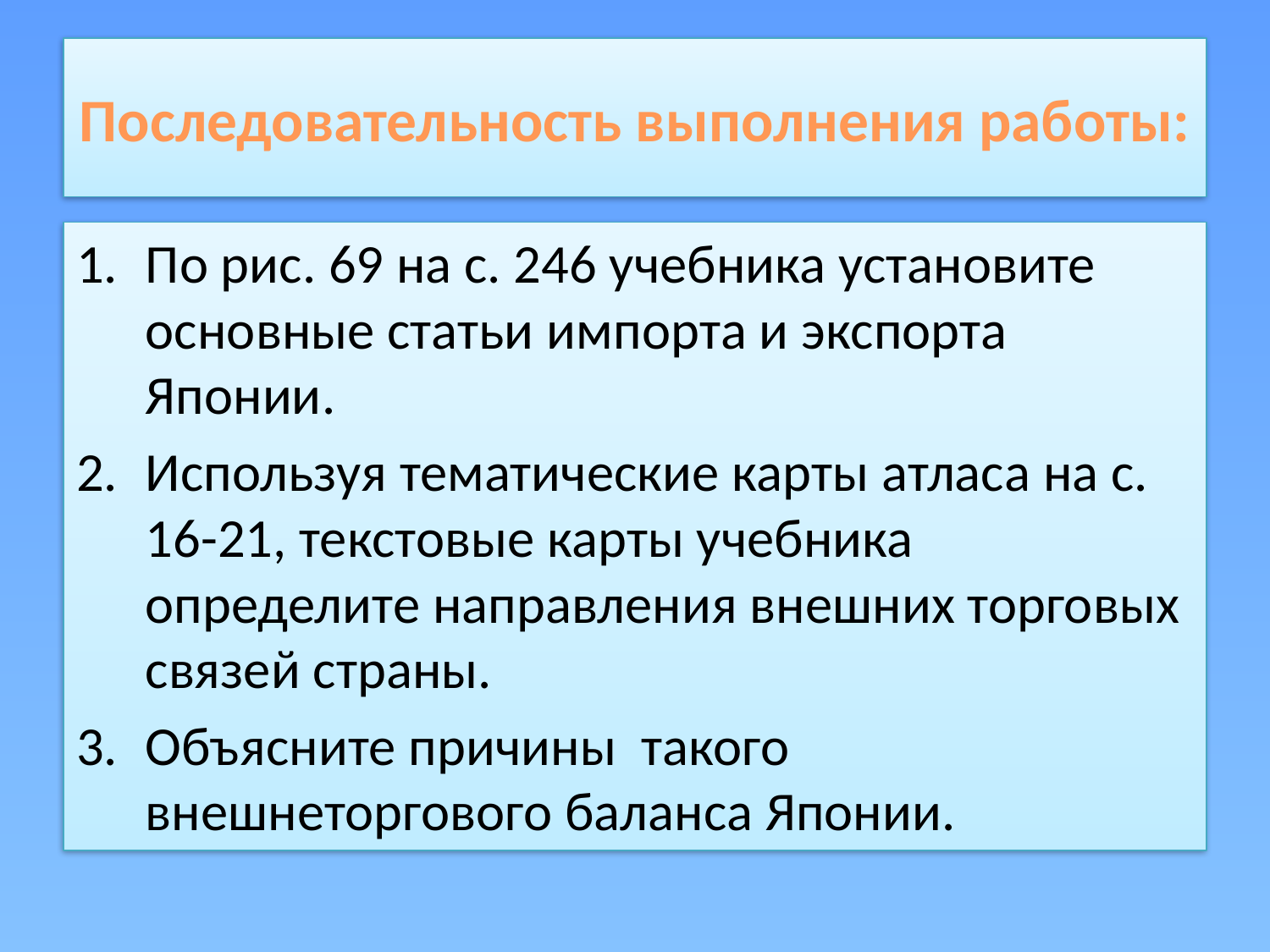

# Последовательность выполнения работы:
По рис. 69 на с. 246 учебника установите основные статьи импорта и экспорта Японии.
Используя тематические карты атласа на с. 16-21, текстовые карты учебника определите направления внешних торговых связей страны.
Объясните причины  такого внешнеторгового баланса Японии.